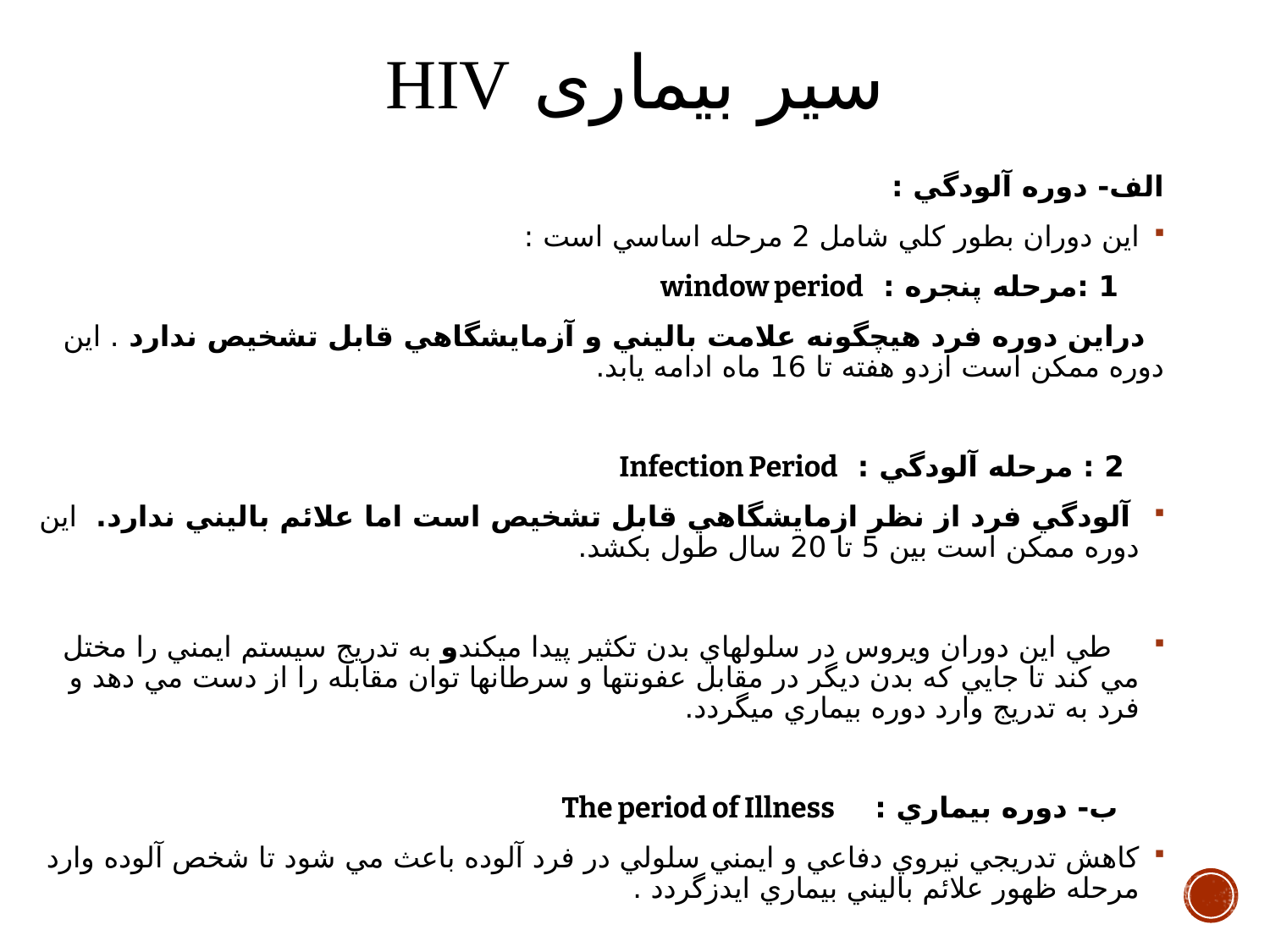

# سیر بیماری HIV
الف- دوره آلودگي :
اين دوران بطور كلي شامل 2 مرحله اساسي است :
     1 :مرحله پنجره :  window period
  دراين دوره فرد هيچگونه علامت باليني و آزمايشگاهي قابل تشخيص ندارد . اين دوره ممكن است ازدو هفته تا 16 ماه ادامه يابد.

    2 : مرحله آلودگي :  Infection Period
 آلودگي فرد از نظر ازمايشگاهي قابل تشخيص است اما علائم باليني ندارد.  اين دوره ممكن است بين 5 تا 20 سال طول بكشد.

   طي اين دوران ويروس در سلولهاي بدن تكثير پيدا ميكندو به تدريج سيستم ايمني را مختل مي كند تا جايي كه بدن ديگر در مقابل عفونتها و سرطانها توان مقابله را از دست مي دهد و فرد به تدريج وارد دوره بيماري ميگردد.

     ب- دوره بيماري :    The period of Illness
كاهش تدريجي نيروي دفاعي و ايمني سلولي در فرد آلوده باعث مي شود تا شخص آلوده وارد مرحله ظهور علائم باليني بيماري ايدزگردد .